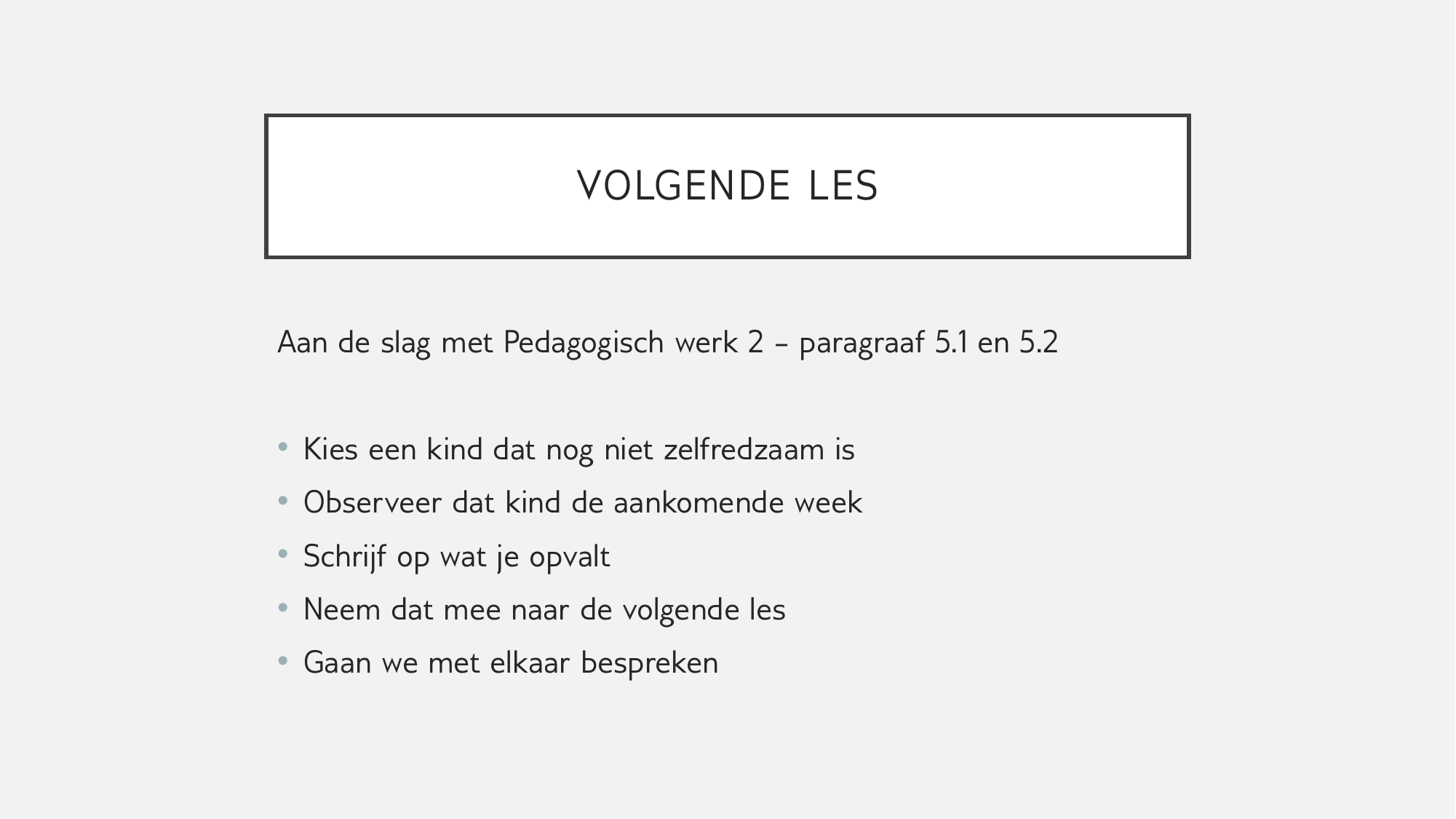

# Volgende les
Aan de slag met Pedagogisch werk 2 – paragraaf 5.1 en 5.2

Kies een kind dat nog niet zelfredzaam is
Observeer dat kind de aankomende week
Schrijf op wat je opvalt
Neem dat mee naar de volgende les
Gaan we met elkaar bespreken